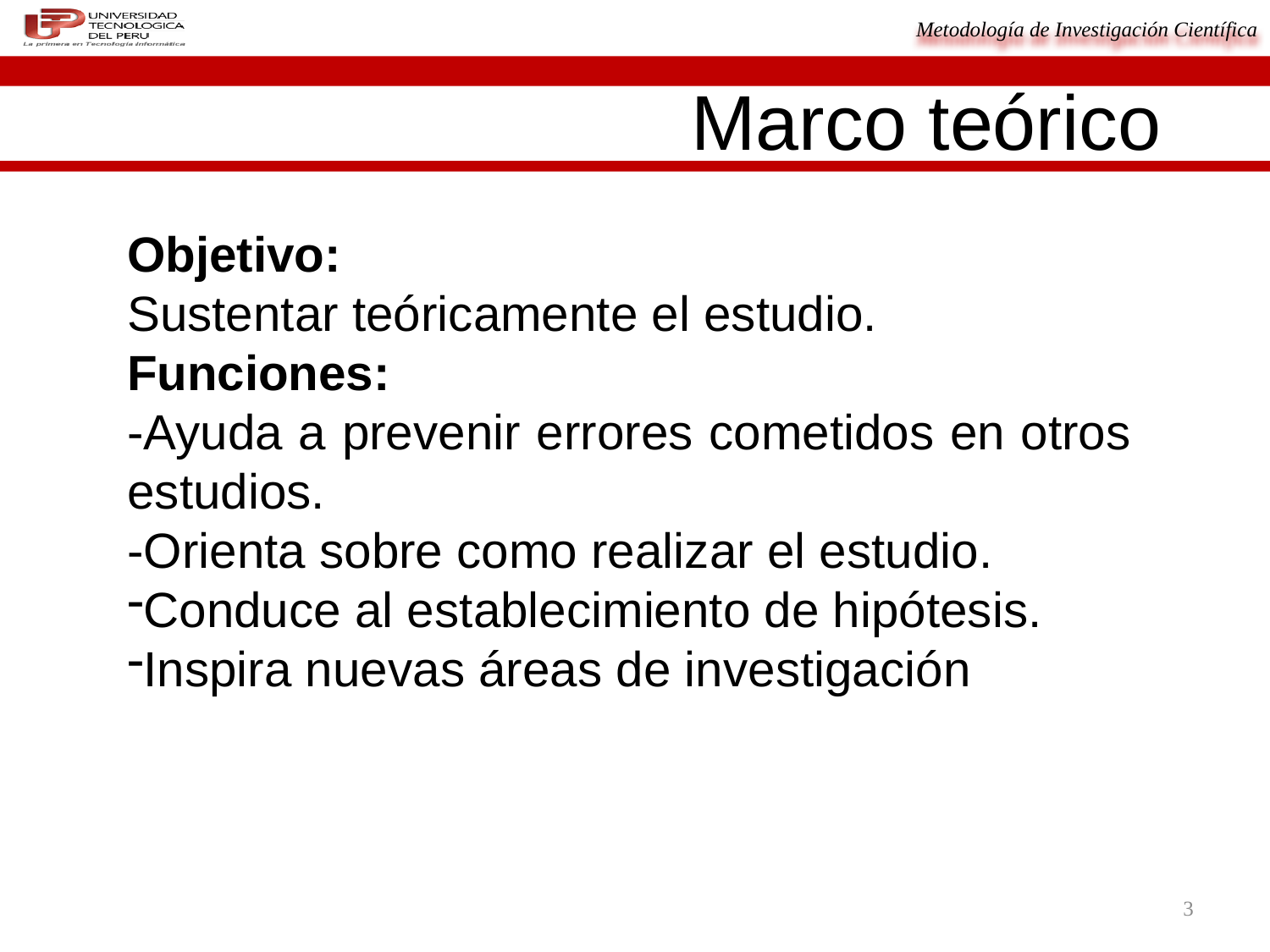

# Marco teórico
Objetivo:
Sustentar teóricamente el estudio.
Funciones:
-Ayuda a prevenir errores cometidos en otros estudios.
-Orienta sobre como realizar el estudio.
Conduce al establecimiento de hipótesis.
Inspira nuevas áreas de investigación

3